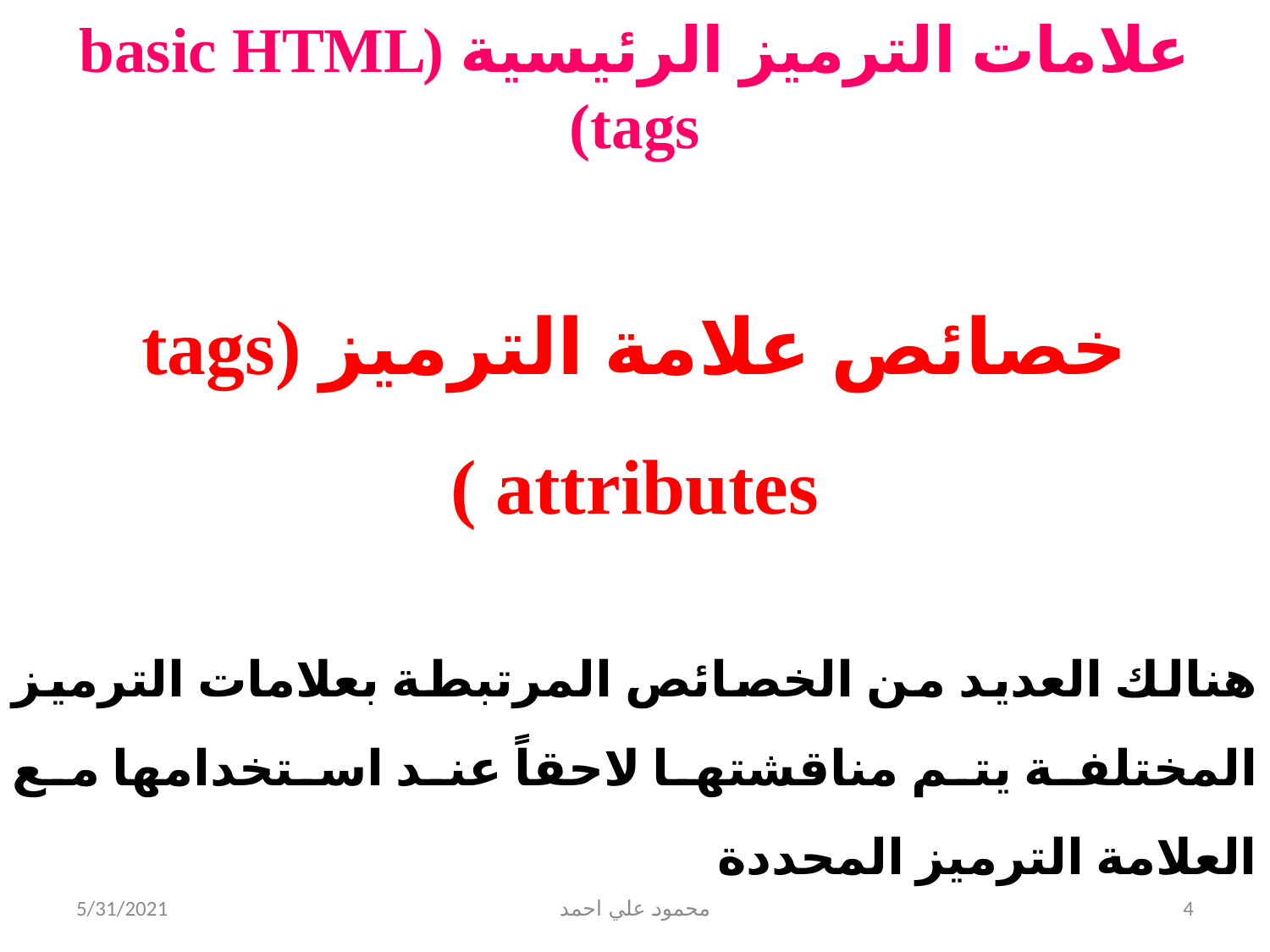

علامات الترميز الرئيسية (basic HTML tags)

خصائص علامة الترميز (tags attributes )

هنالك العديد من الخصائص المرتبطة بعلامات الترميز المختلفة يتم مناقشتها لاحقاً عند استخدامها مع العلامة الترميز المحددة
5/31/2021
محمود علي احمد
4